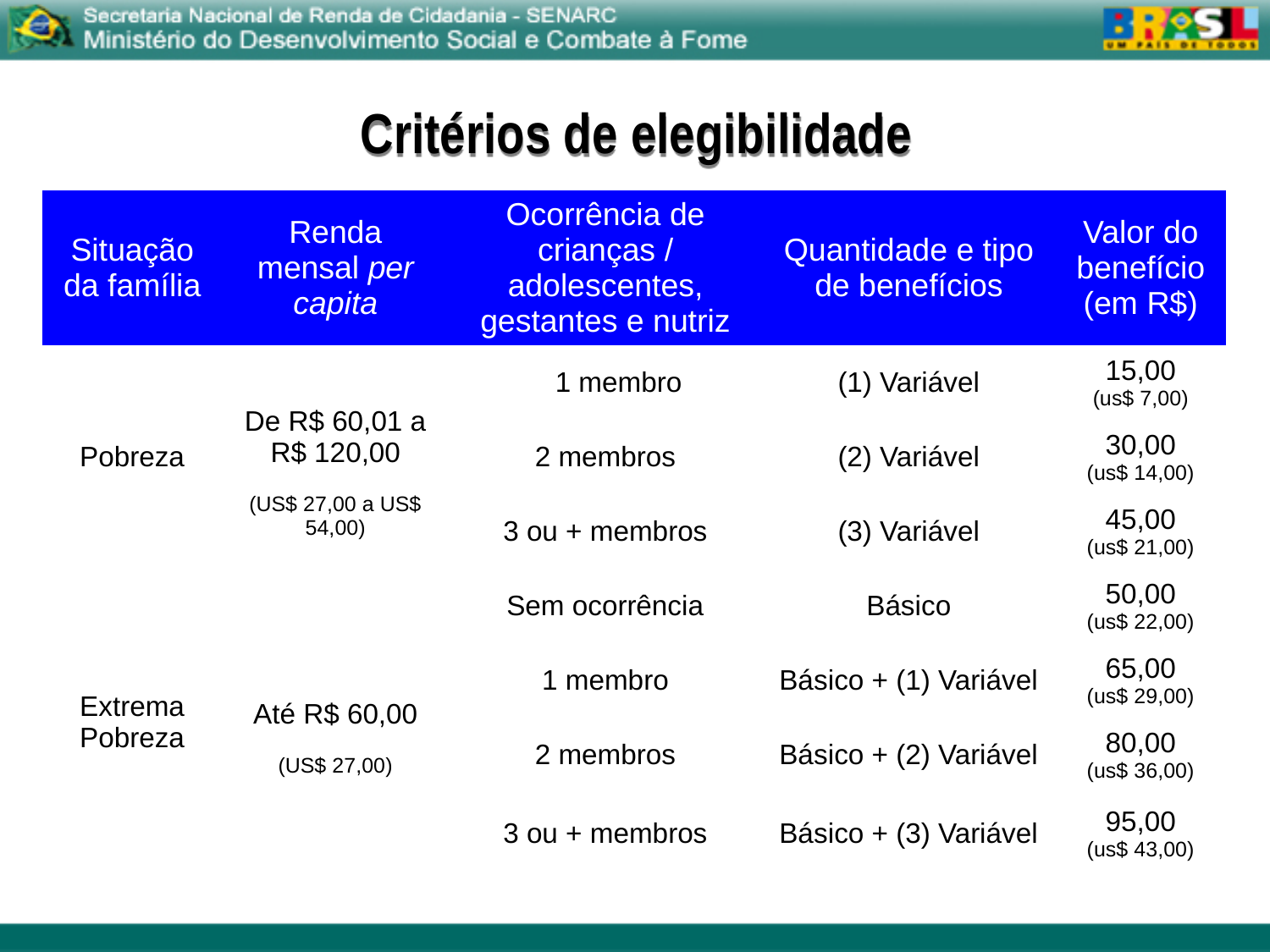

# Critérios de elegibilidade
| Situação da família | Renda mensal per capita | Ocorrência de crianças / adolescentes, gestantes e nutriz | Quantidade e tipo de benefícios | Valor do benefício (em R$) |
| --- | --- | --- | --- | --- |
| Pobreza | De R$ 60,01 a R$ 120,00 (US$ 27,00 a US$ 54,00) | 1 membro | (1) Variável | 15,00 (us$ 7,00) |
|  |  | 2 membros | (2) Variável | 30,00 (us$ 14,00) |
|  |  | 3 ou + membros | (3) Variável | 45,00 (us$ 21,00) |
| Extrema Pobreza | Até R$ 60,00 (US$ 27,00) | Sem ocorrência | Básico | 50,00 (us$ 22,00) |
|  |  | 1 membro | Básico + (1) Variável | 65,00 (us$ 29,00) |
|  |  | 2 membros | Básico + (2) Variável | 80,00 (us$ 36,00) |
|  |  | 3 ou + membros | Básico + (3) Variável | 95,00 (us$ 43,00) |